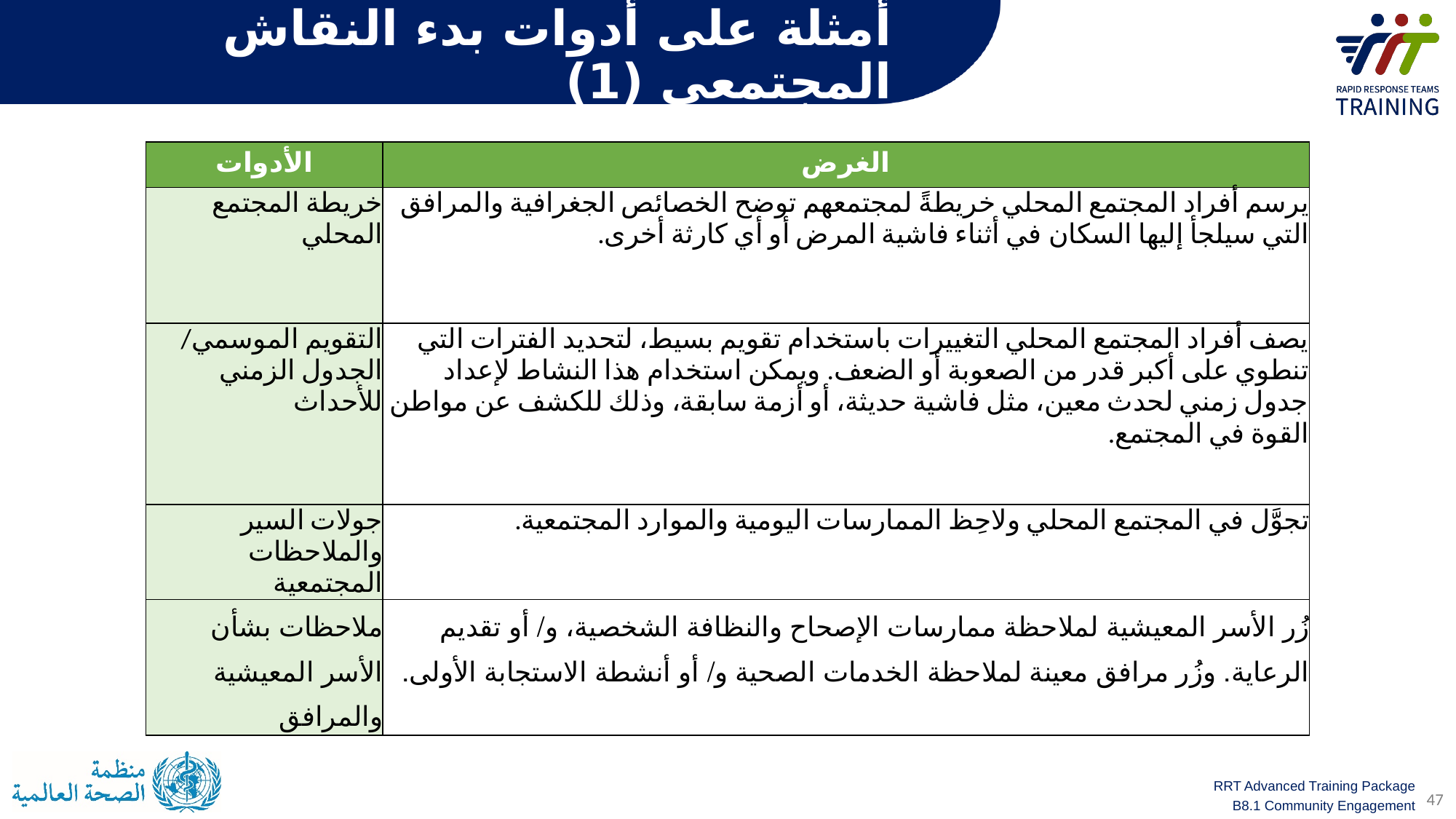

# أمثلة على أدوات بدء النقاش المجتمعي (1)
| الأدوات | الغرض |
| --- | --- |
| خريطة المجتمع المحلي | يرسم أفراد المجتمع المحلي خريطةً لمجتمعهم توضح الخصائص الجغرافية والمرافق التي سيلجأ إليها السكان في أثناء فاشية المرض أو أي كارثة أخرى. |
| التقويم الموسمي/ الجدول الزمني للأحداث | يصف أفراد المجتمع المحلي التغييرات باستخدام تقويم بسيط، لتحديد الفترات التي تنطوي على أكبر قدر من الصعوبة أو الضعف. ويمكن استخدام هذا النشاط لإعداد جدول زمني لحدث معين، مثل فاشية حديثة، أو أزمة سابقة، وذلك للكشف عن مواطن القوة في المجتمع. |
| جولات السير والملاحظات المجتمعية | تجوَّل في المجتمع المحلي ولاحِظ الممارسات اليومية والموارد المجتمعية. |
| ملاحظات بشأن الأسر المعيشية والمرافق | زُر الأسر المعيشية لملاحظة ممارسات الإصحاح والنظافة الشخصية، و/ أو تقديم الرعاية. وزُر مرافق معينة لملاحظة الخدمات الصحية و/ أو أنشطة الاستجابة الأولى. |